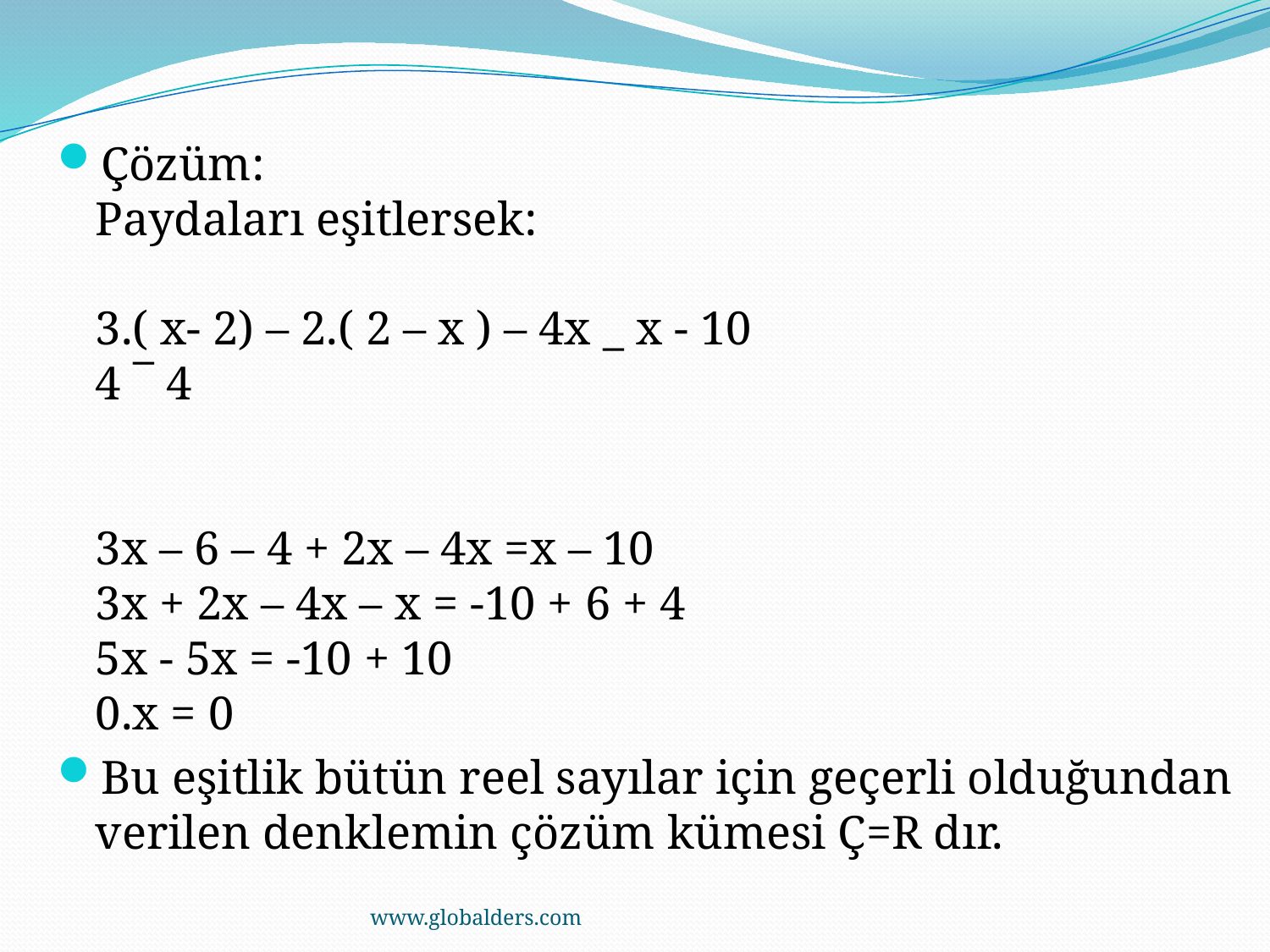

Çözüm:
Paydaları eşitlersek:
3.( x- 2) – 2.( 2 – x ) – 4x _ x - 10
4 ¯ 4
3x – 6 – 4 + 2x – 4x =x – 10
3x + 2x – 4x – x = -10 + 6 + 4 
5x - 5x = -10 + 10
0.x = 0
Bu eşitlik bütün reel sayılar için geçerli olduğundan verilen denklemin çözüm kümesi Ç=R dır.
www.globalders.com